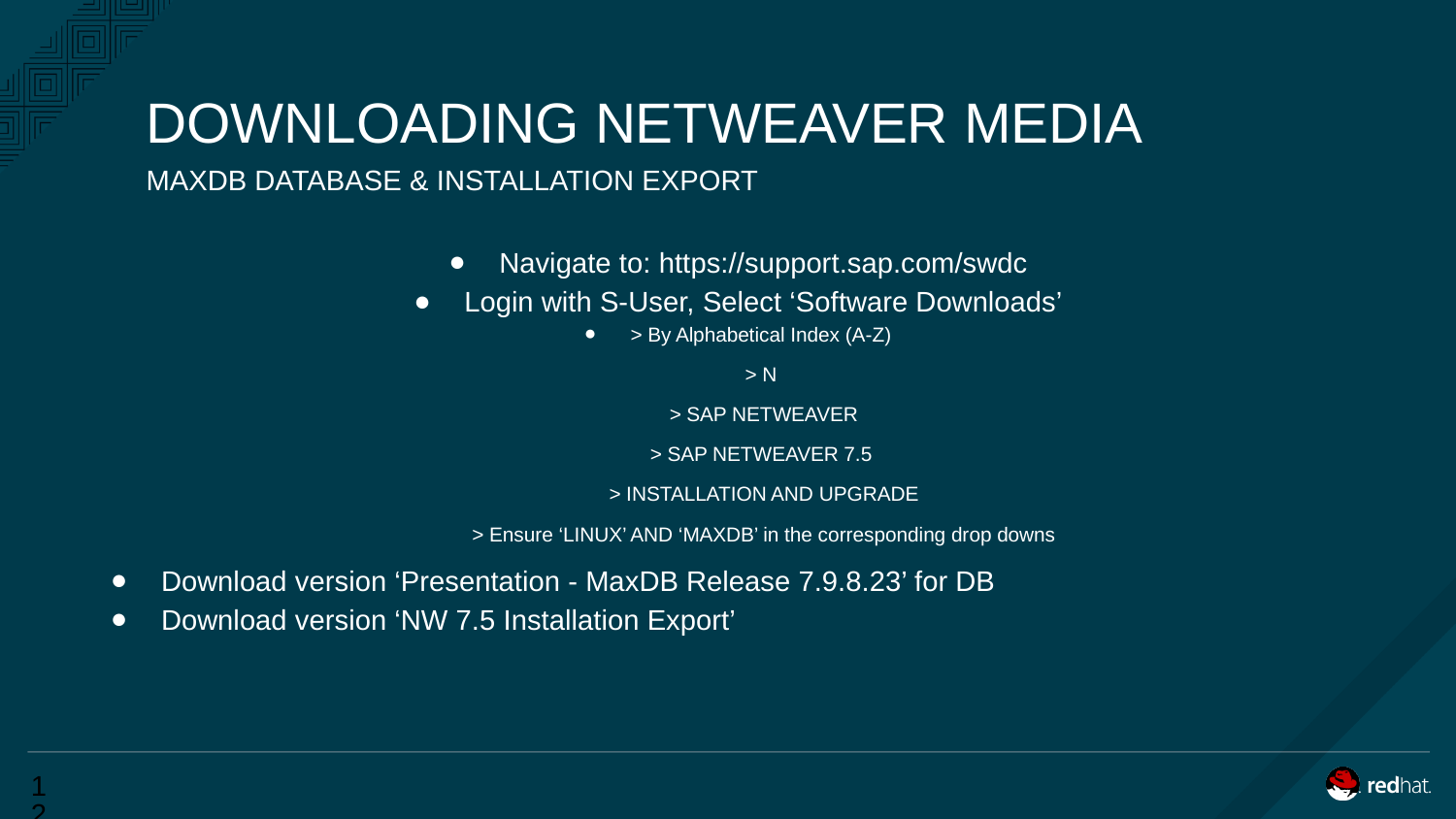

# DOWNLOADING NETWEAVER MEDIA
MAXDB DATABASE & INSTALLATION EXPORT
Navigate to: https://support.sap.com/swdc
Login with S-User, Select ‘Software Downloads’
> By Alphabetical Index (A-Z)
> N
> SAP NETWEAVER
> SAP NETWEAVER 7.5
> INSTALLATION AND UPGRADE
> Ensure ‘LINUX’ AND ‘MAXDB’ in the corresponding drop downs
Download version ‘Presentation - MaxDB Release 7.9.8.23’ for DB
Download version ‘NW 7.5 Installation Export’

12